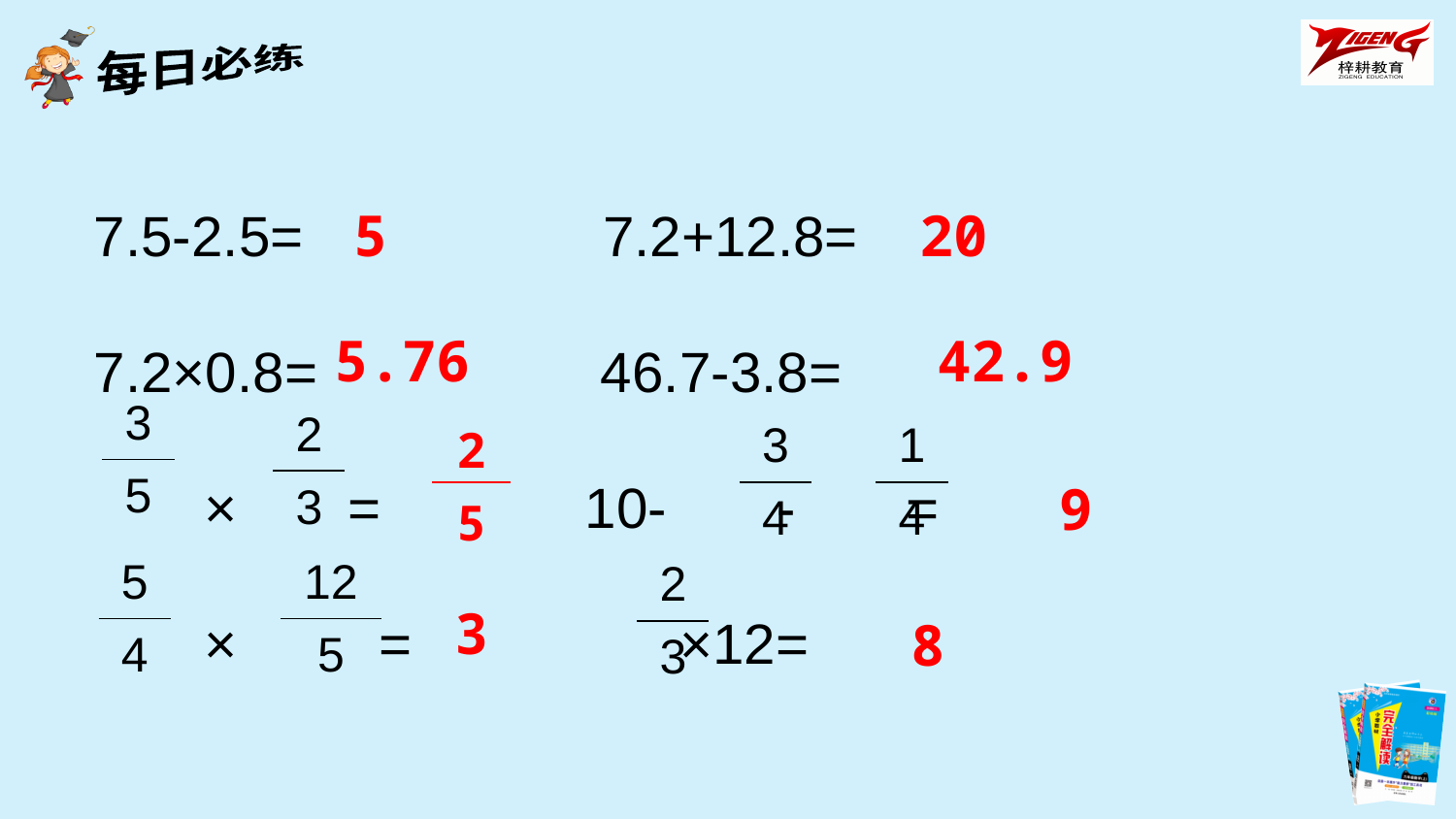

7.5-2.5=                   7.2+12.8=
7.2×0.8=                  46.7-3.8=
       ×       =             10-       -       =
       ×         =                 ×12=
5
20
5.76
42.9
| 3 |
| --- |
| 5 |
| 2 |
| --- |
| 3 |
| 2 |
| --- |
| 5 |
| 3 |
| --- |
| 4 |
| 1 |
| --- |
| 4 |
9
| 5 |
| --- |
| 4 |
| 12 |
| --- |
| 5 |
| 2 |
| --- |
| 3 |
3
8